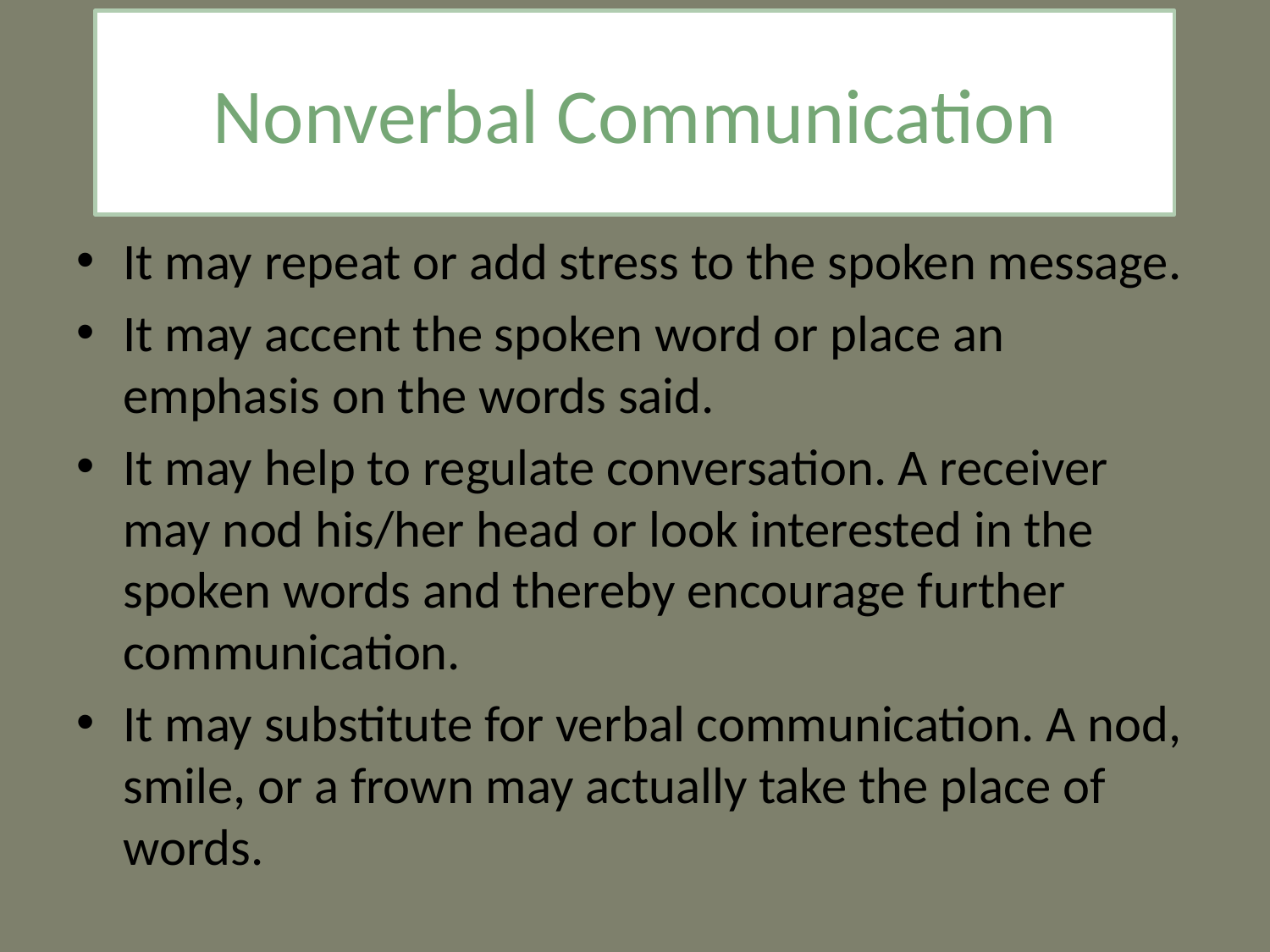

Nonverbal Communication
It may repeat or add stress to the spoken message.
It may accent the spoken word or place an emphasis on the words said.
It may help to regulate conversation. A receiver may nod his/her head or look interested in the spoken words and thereby encourage further communication.
It may substitute for verbal communication. A nod, smile, or a frown may actually take the place of words.